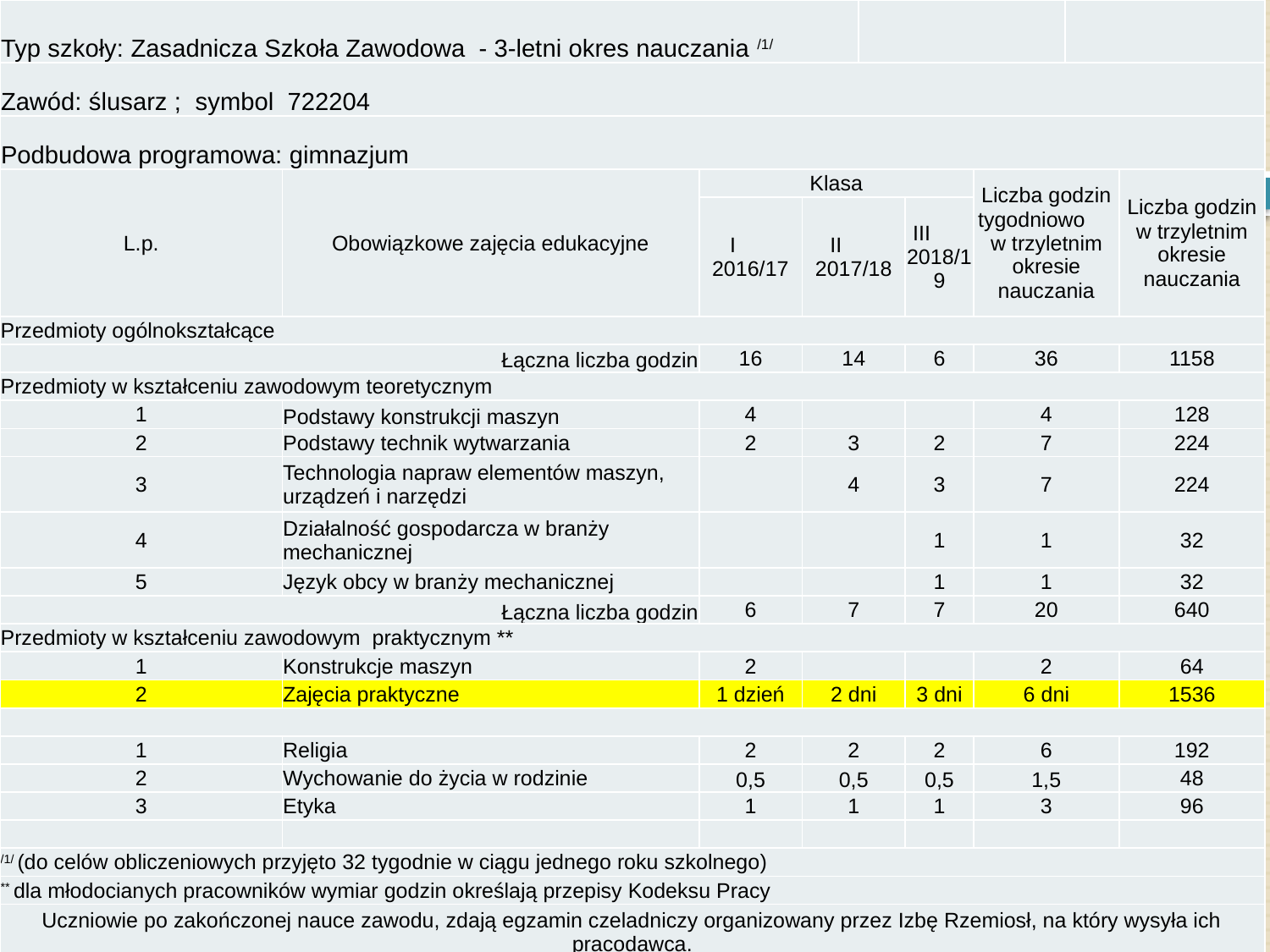

| Typ szkoły: Zasadnicza Szkoła Zawodowa - 3-letni okres nauczania /1/ |  |  |
| --- | --- | --- |
| Zawód: ślusarz ; symbol 722204 |  |  |
| Podbudowa programowa: gimnazjum |  |  |
#
| L.p. | Obowiązkowe zajęcia edukacyjne | Klasa |  |  | Liczba godzin tygodniowo w trzyletnim okresie nauczania | Liczba godzin w trzyletnim okresie nauczania |
| --- | --- | --- | --- | --- | --- | --- |
|  |  | I 2016/17 | II 2017/18 | III 2018/19 |  |  |
| Przedmioty ogólnokształcące |  |  |  |  |  |  |
| Łączna liczba godzin |  | 16 | 14 | 6 | 36 | 1158 |
| Przedmioty w kształceniu zawodowym teoretycznym |  |  |  |  |  |  |
| 1 | Podstawy konstrukcji maszyn | 4 |  |  | 4 | 128 |
| 2 | Podstawy technik wytwarzania | 2 | 3 | 2 | 7 | 224 |
| 3 | Technologia napraw elementów maszyn, urządzeń i narzędzi |  | 4 | 3 | 7 | 224 |
| 4 | Działalność gospodarcza w branży mechanicznej |  |  | 1 | 1 | 32 |
| 5 | Język obcy w branży mechanicznej |  |  | 1 | 1 | 32 |
| Łączna liczba godzin |  | 6 | 7 | 7 | 20 | 640 |
| Przedmioty w kształceniu zawodowym praktycznym \*\* |  |  |  |  |  |  |
| 1 | Konstrukcje maszyn | 2 |  |  | 2 | 64 |
| 2 | Zajęcia praktyczne | 1 dzień | 2 dni | 3 dni | 6 dni | 1536 |
|  |  |  |  |  |  |  |
| 1 | Religia | 2 | 2 | 2 | 6 | 192 |
| 2 | Wychowanie do życia w rodzinie | 0,5 | 0,5 | 0,5 | 1,5 | 48 |
| 3 | Etyka | 1 | 1 | 1 | 3 | 96 |
|  |  |  |  |  |  |  |
| /1/ (do celów obliczeniowych przyjęto 32 tygodnie w ciągu jednego roku szkolnego) |  |  |  |  |  |  |
| \*\* dla młodocianych pracowników wymiar godzin określają przepisy Kodeksu Pracy |  |  |  |  |  |  |
| Uczniowie po zakończonej nauce zawodu, zdają egzamin czeladniczy organizowany przez Izbę Rzemiosł, na który wysyła ich pracodawca. |  |  |  |  |  |  |